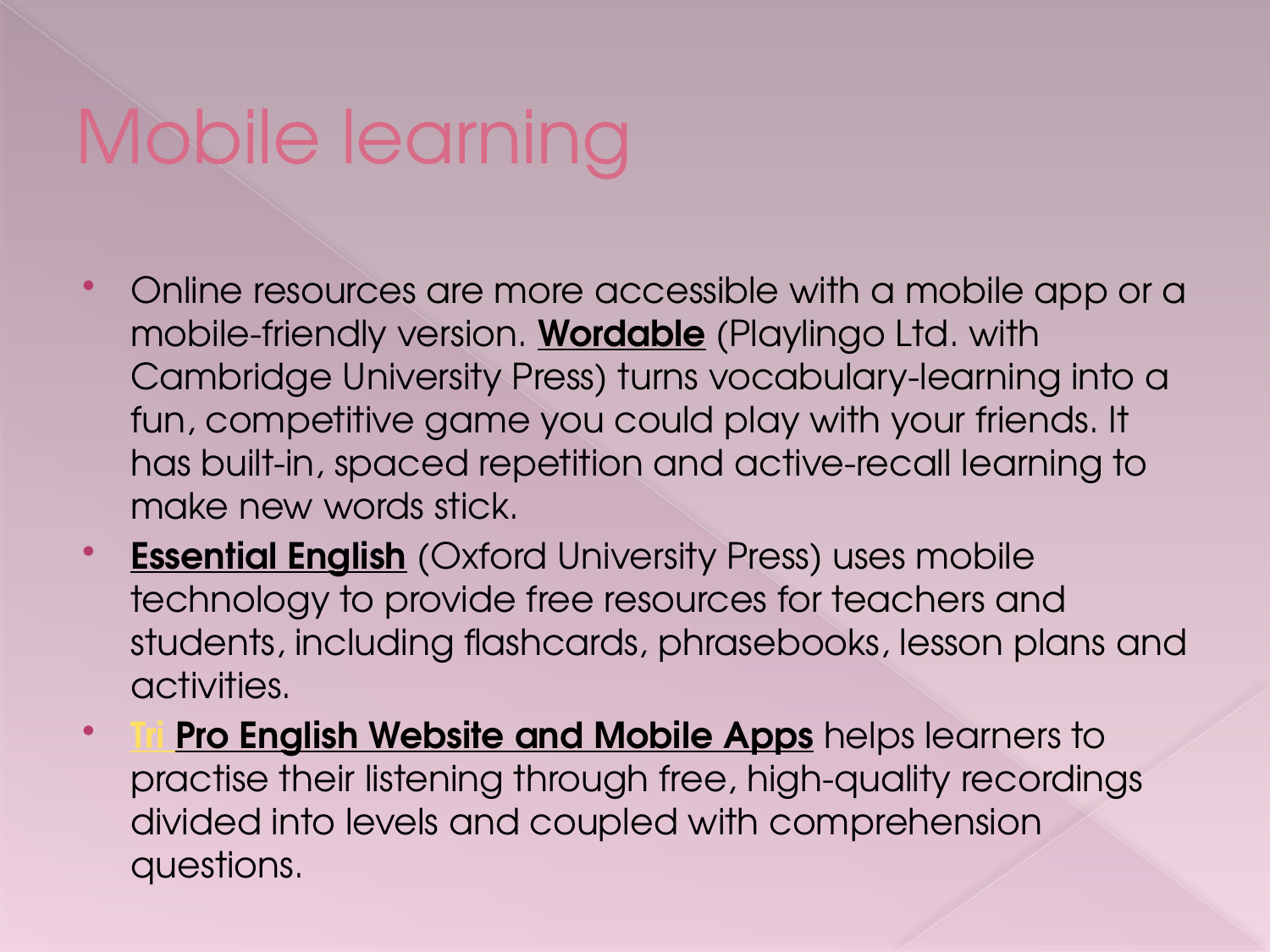

# Mobile learning
Online resources are more accessible with a mobile app or a mobile-friendly version. Wordable (Playlingo Ltd. with Cambridge University Press) turns vocabulary-learning into a fun, competitive game you could play with your friends. It has built-in, spaced repetition and active-recall learning to make new words stick.
Essential English (Oxford University Press) uses mobile technology to provide free resources for teachers and students, including flashcards, phrasebooks, lesson plans and activities.
Tri Pro English Website and Mobile Apps helps learners to practise their listening through free, high-quality recordings divided into levels and coupled with comprehension questions.